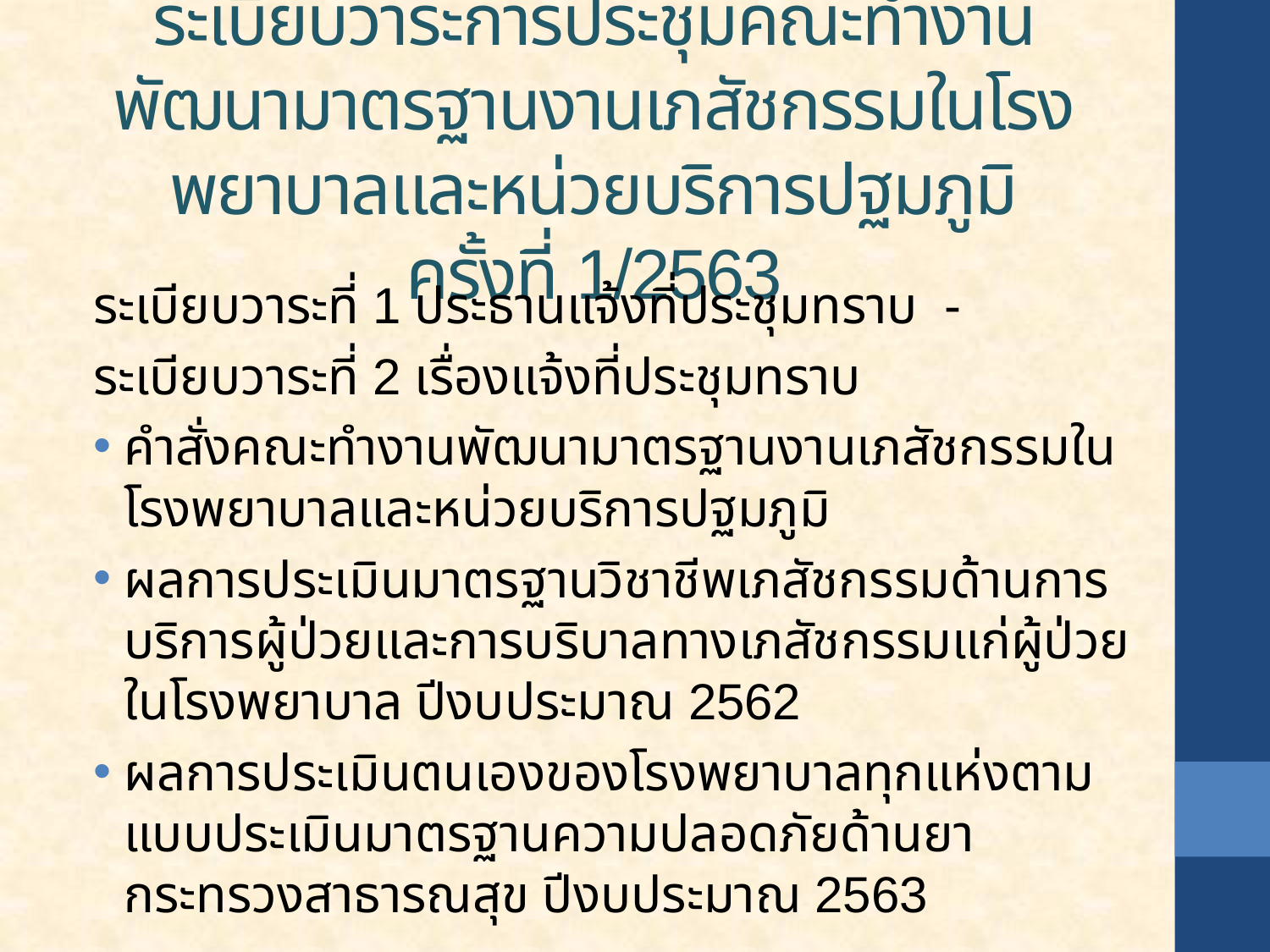

# ระเบียบวาระการประชุมคณะทำงานพัฒนามาตรฐานงานเภสัชกรรมในโรงพยาบาลและหน่วยบริการปฐมภูมิ ครั้งที่ 1/2563
ระเบียบวาระที่ 1 ประธานแจ้งที่ประชุมทราบ  -
ระเบียบวาระที่ 2 เรื่องแจ้งที่ประชุมทราบ
คำสั่งคณะทำงานพัฒนามาตรฐานงานเภสัชกรรมในโรงพยาบาลและหน่วยบริการปฐมภูมิ
ผลการประเมินมาตรฐานวิชาชีพเภสัชกรรมด้านการบริการผู้ป่วยและการบริบาลทางเภสัชกรรมแก่ผู้ป่วยในโรงพยาบาล ปีงบประมาณ 2562
ผลการประเมินตนเองของโรงพยาบาลทุกแห่งตามแบบประเมินมาตรฐานความปลอดภัยด้านยา กระทรวงสาธารณสุข ปีงบประมาณ 2563